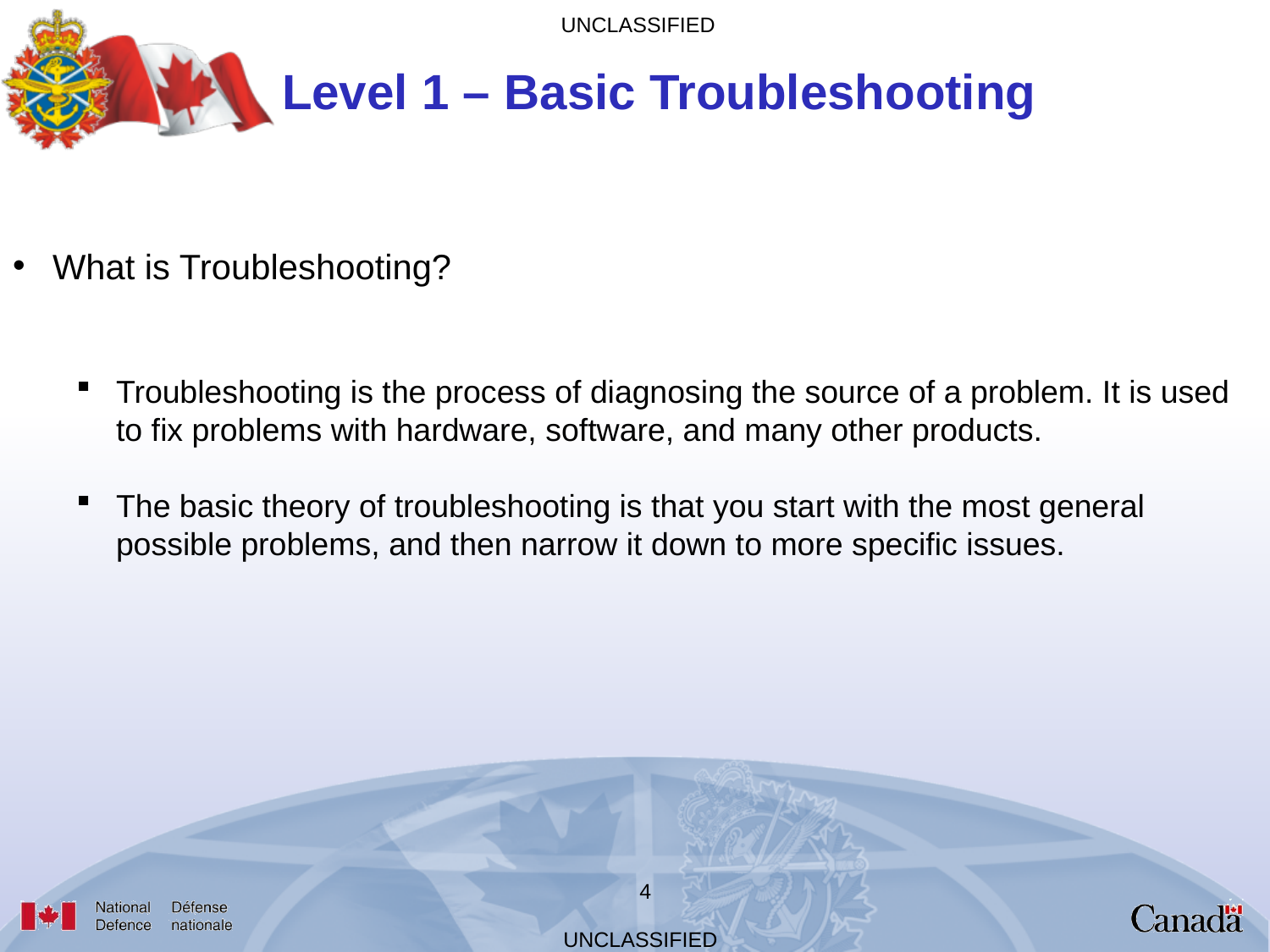

Level 1 – Basic Troubleshooting
What is Troubleshooting?

Troubleshooting is the process of diagnosing the source of a problem. It is used to fix problems with hardware, software, and many other products.

The basic theory of troubleshooting is that you start with the most general possible problems, and then narrow it down to more specific issues.